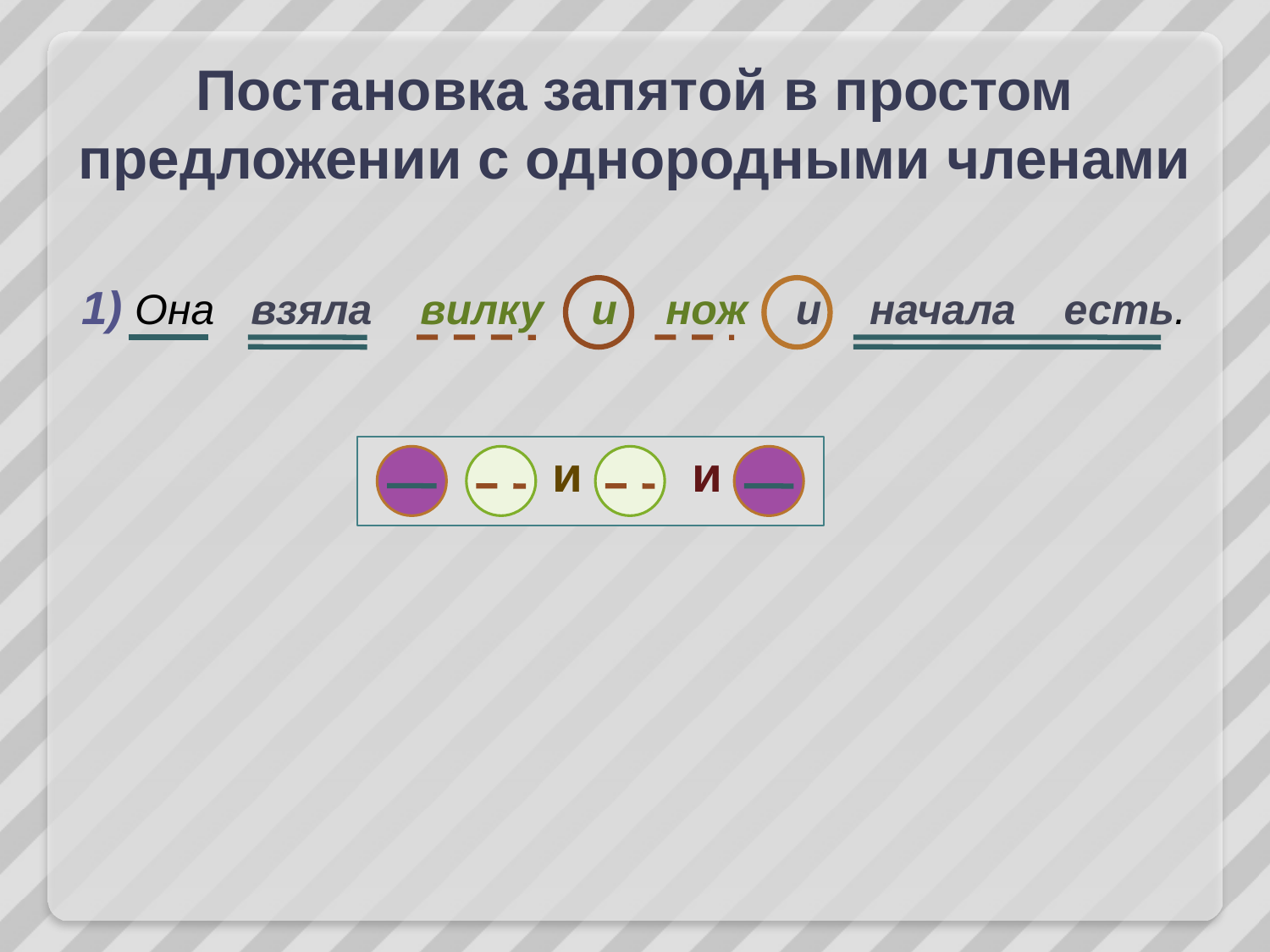

# Постановка запятой в простом предложении с однородными членами
 Она   взяла    вилку    и    нож    и    начала    есть.

           и        и